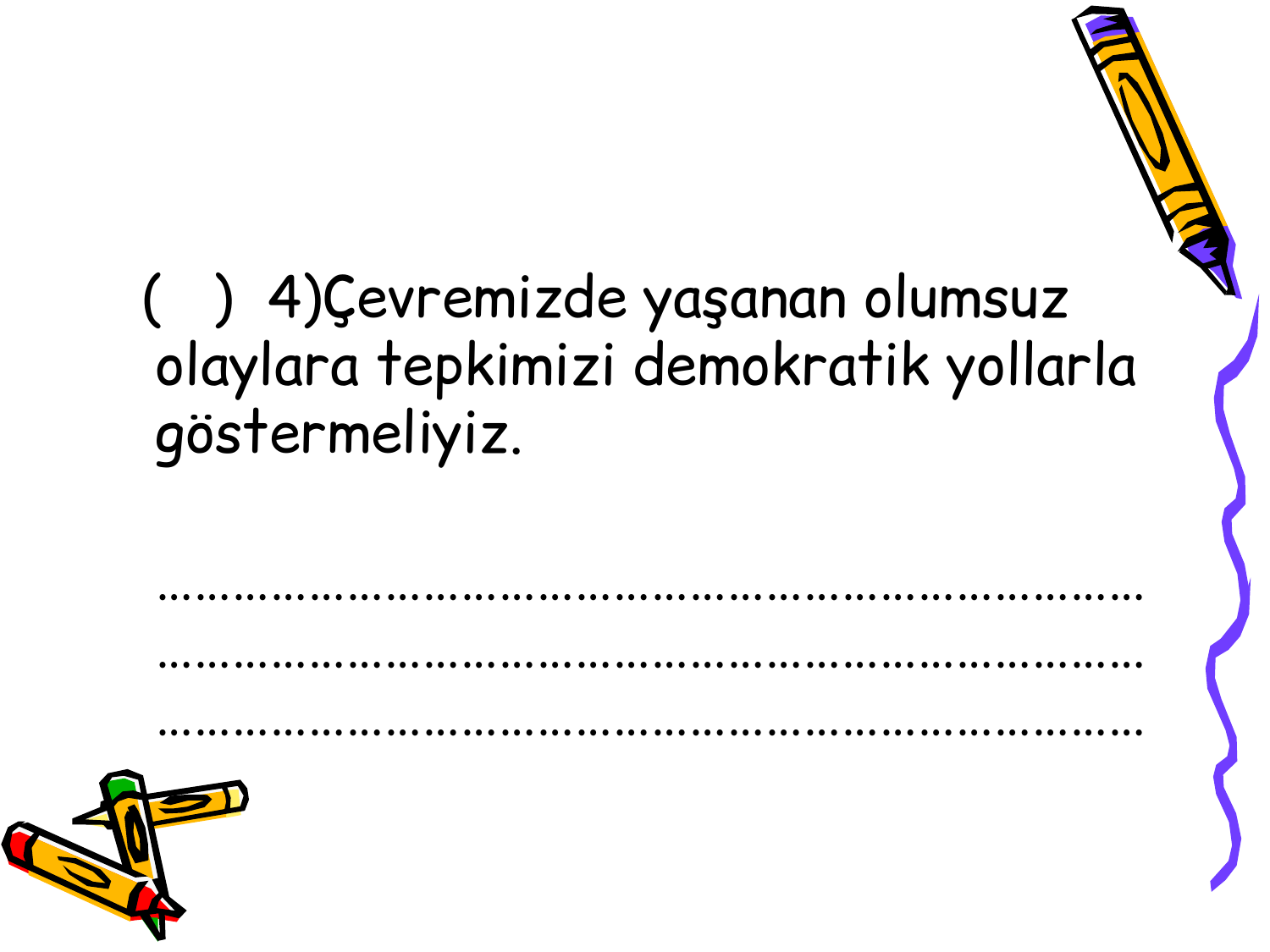

(   )  4)Çevremizde yaşanan olumsuz olaylara tepkimizi demokratik yollarla göstermeliyiz.
   ………………………………………………………………………………………………………………………………………………………………………………………………………………